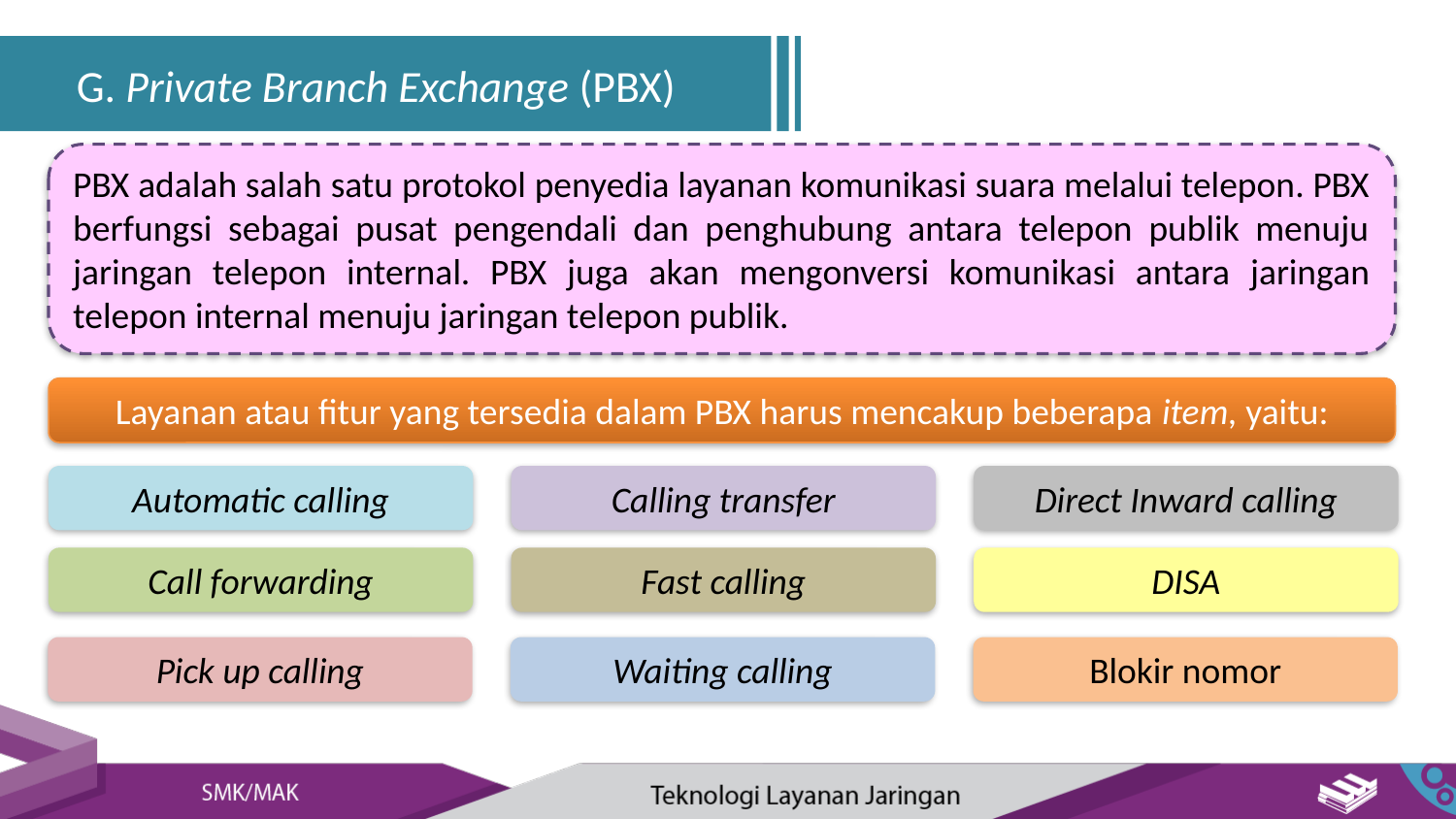

G. Private Branch Exchange (PBX)
PBX adalah salah satu protokol penyedia layanan komunikasi suara melalui telepon. PBX berfungsi sebagai pusat pengendali dan penghubung antara telepon publik menuju jaringan telepon internal. PBX juga akan mengonversi komunikasi antara jaringan telepon internal menuju jaringan telepon publik.
Layanan atau fitur yang tersedia dalam PBX harus mencakup beberapa item, yaitu:
Calling transfer
Direct Inward calling
Automatic calling
Fast calling
DISA
Call forwarding
Waiting calling
Blokir nomor
Pick up calling